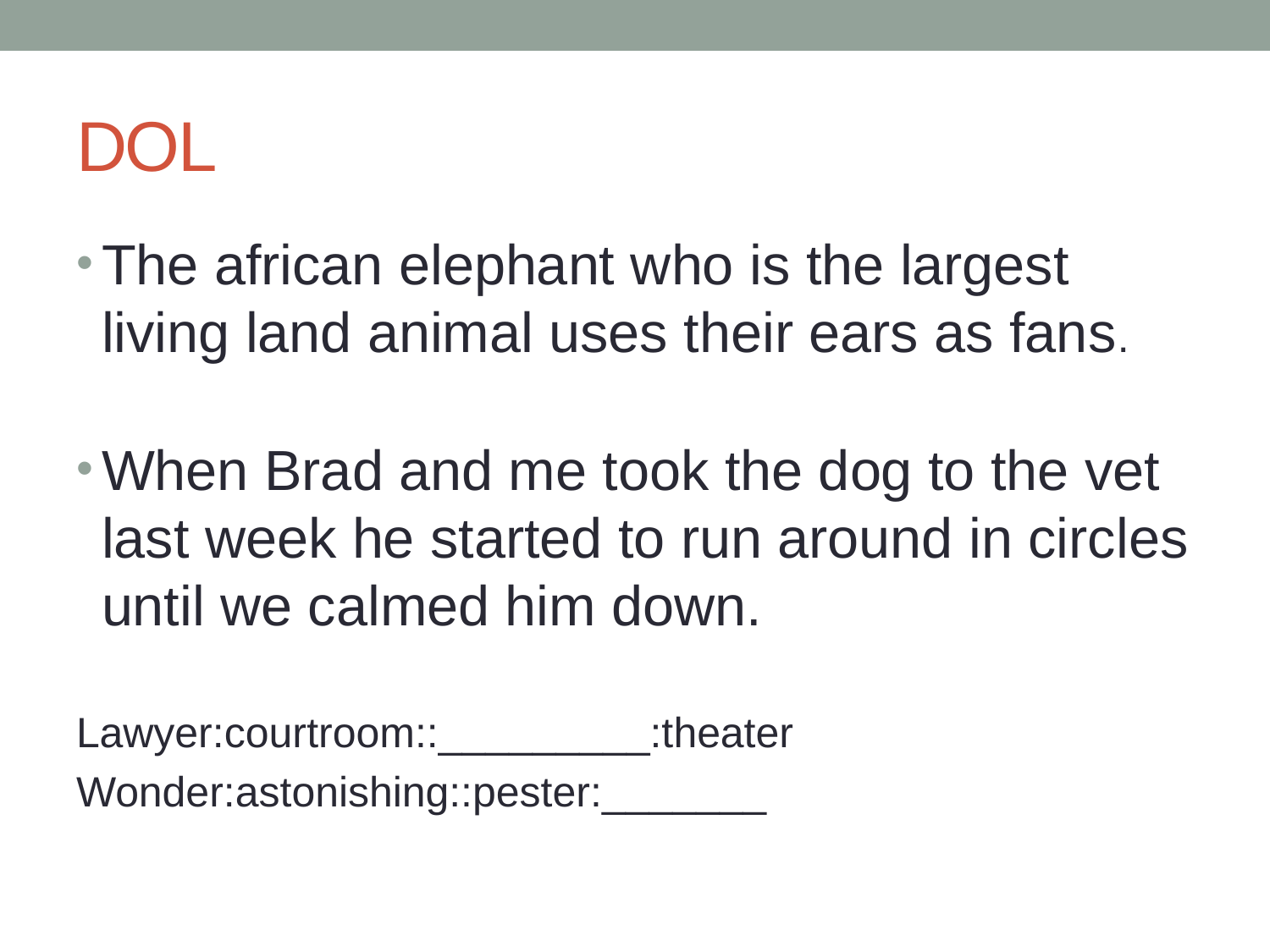

# DOL
The african elephant who is the largest living land animal uses their ears as fans.

When Brad and me took the dog to the vet last week he started to run around in circles until we calmed him down.

Lawyer:courtroom::_________:theater
Wonder:astonishing::pester:_______